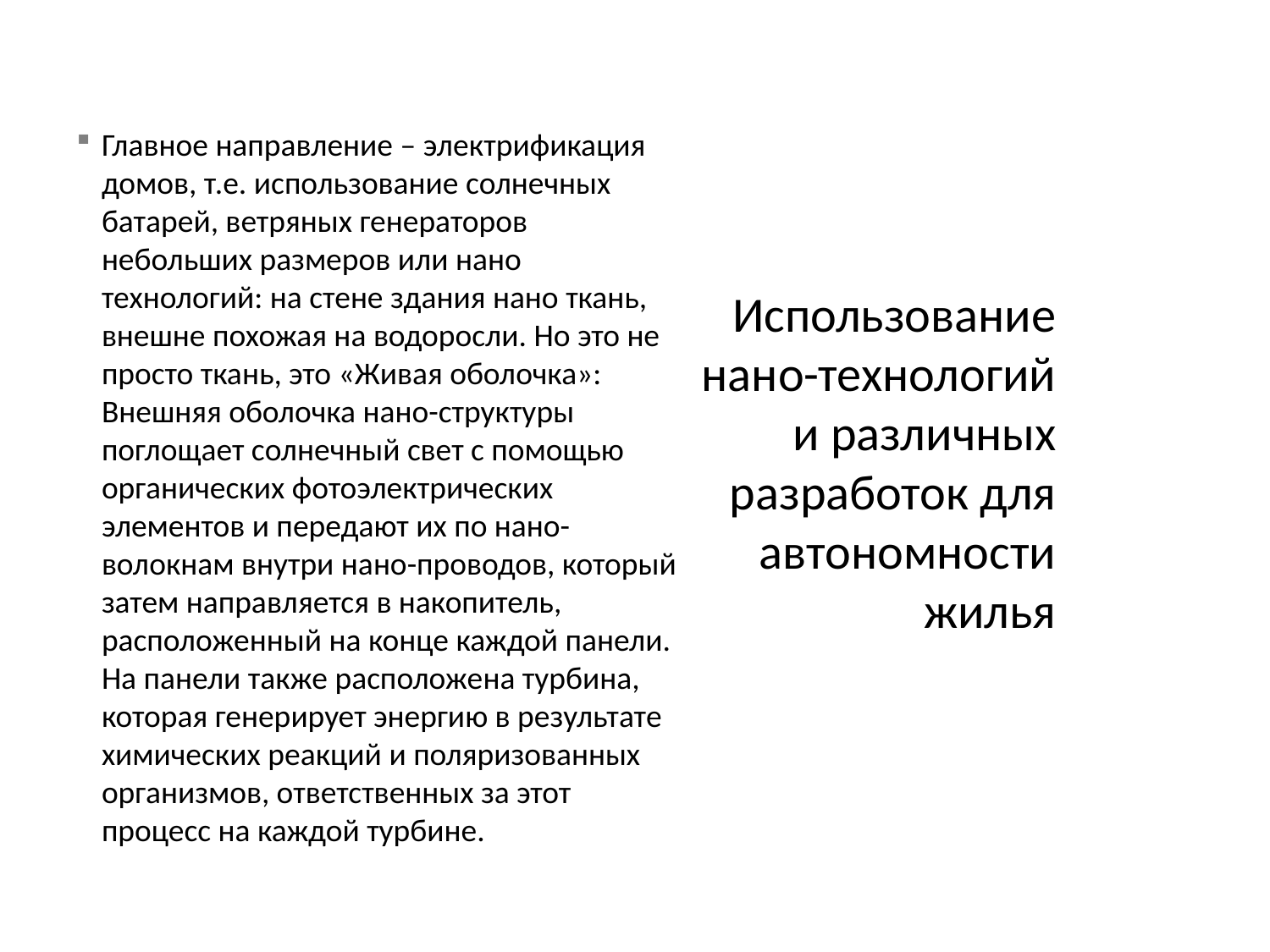

# Использование нано-технологий и различных разработок для автономности жилья
Главное направление – электрификация домов, т.е. использование солнечных батарей, ветряных генераторов небольших размеров или нано технологий: на стене здания нано ткань, внешне похожая на водоросли. Но это не просто ткань, это «Живая оболочка»: Внешняя оболочка нано-структуры поглощает солнечный свет с помощью органических фотоэлектрических элементов и передают их по нано-волокнам внутри нано-проводов, который затем направляется в накопитель, расположенный на конце каждой панели. На панели также расположена турбина, которая генерирует энергию в результате химических реакций и поляризованных организмов, ответственных за этот процесс на каждой турбине.